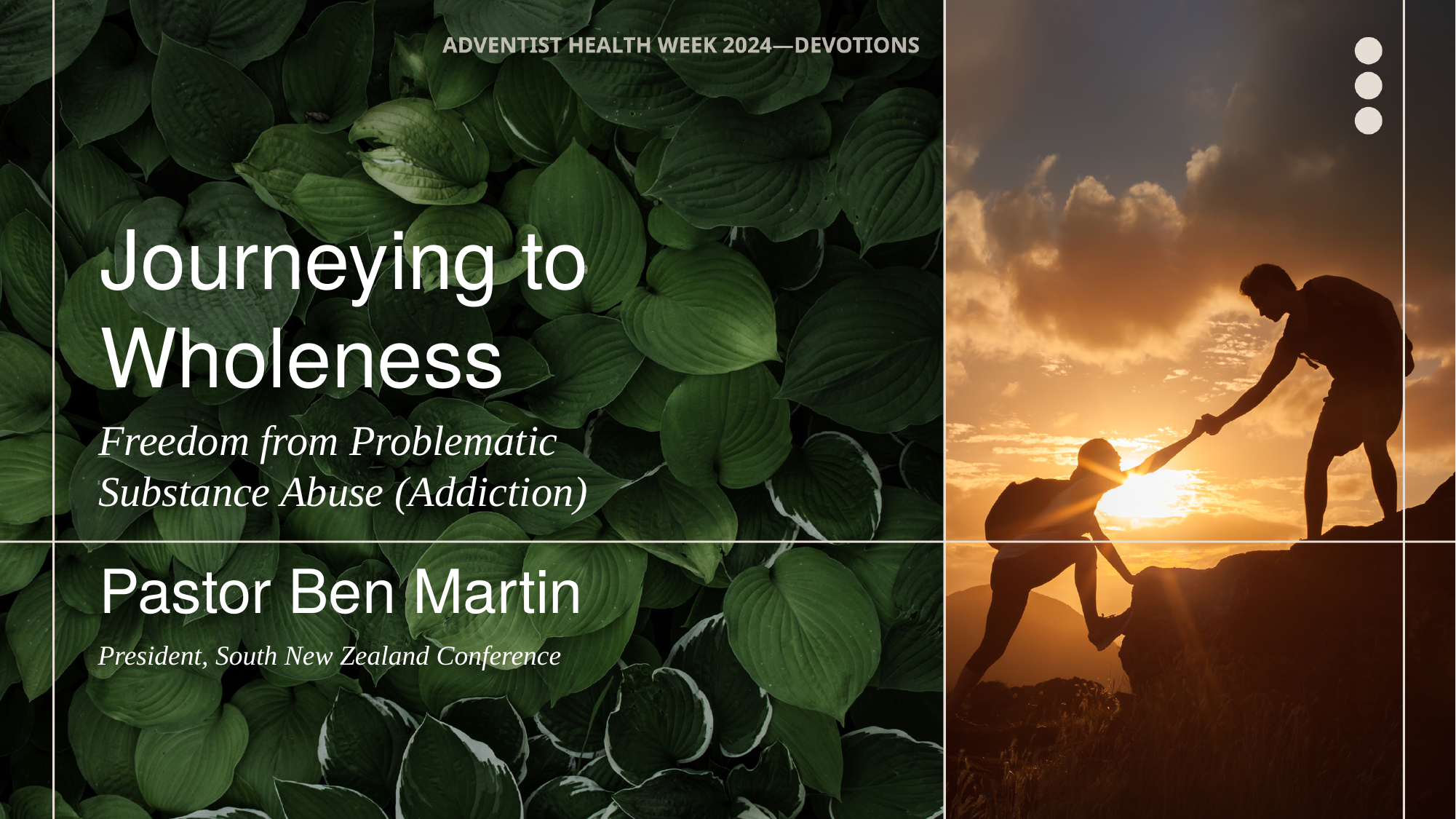

Journeying to
Wholeness
Freedom from Problematic
Substance Abuse (Addiction)
Pastor Ben Martin
President, South New Zealand Conference